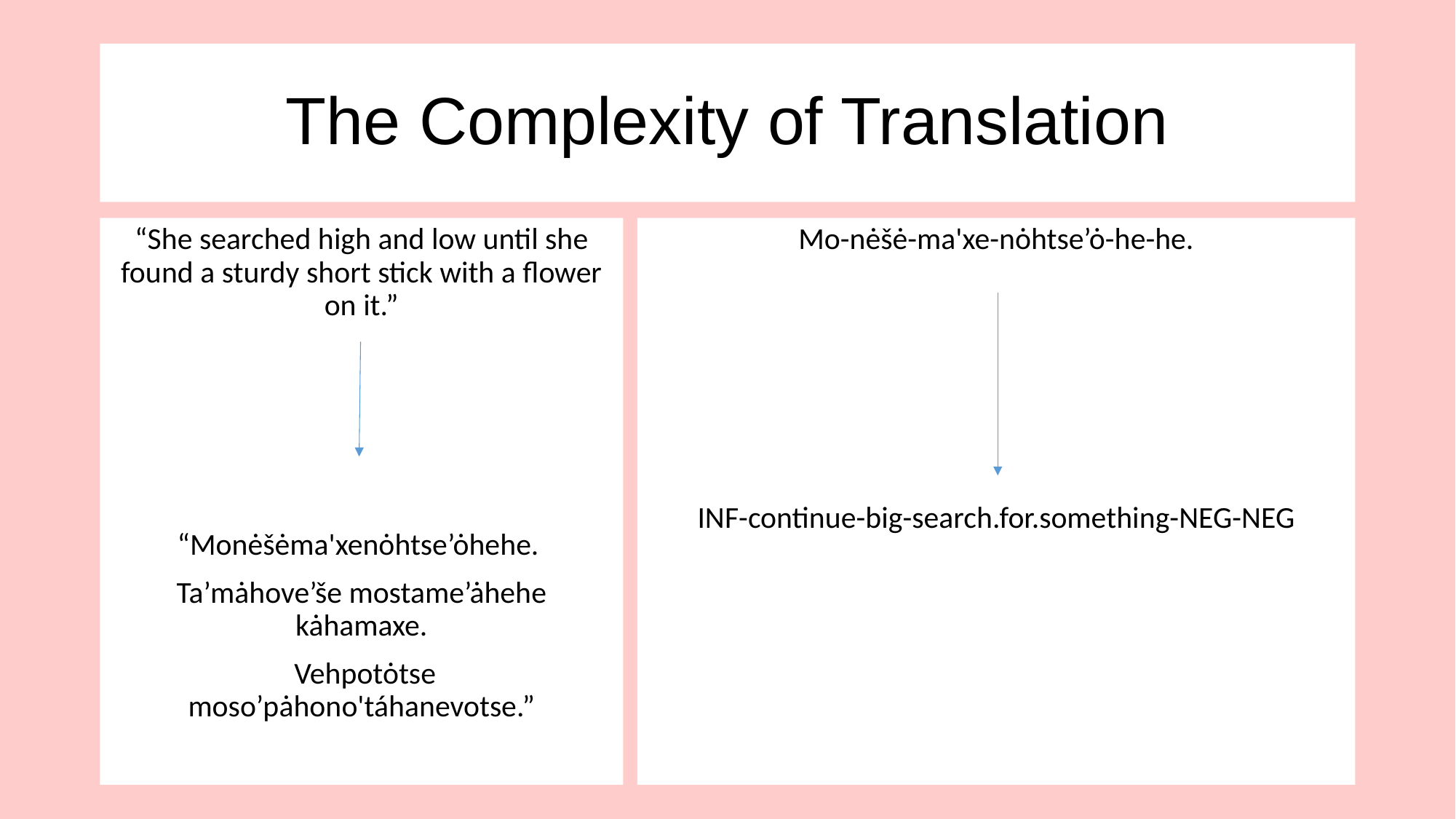

# The Complexity of Translation
“She searched high and low until she found a sturdy short stick with a flower on it.”

“Monėšėma'xenȯhtse’ȯhehe.
Ta’mȧhove’še mostame’ȧhehe kȧhamaxe.
 Vehpotȯtse moso’pȧhono'táhanevotse.”

Mo-nėšė-ma'xe-nȯhtse’ȯ-he-he.

INF-continue-big-search.for.something-NEG-NEG